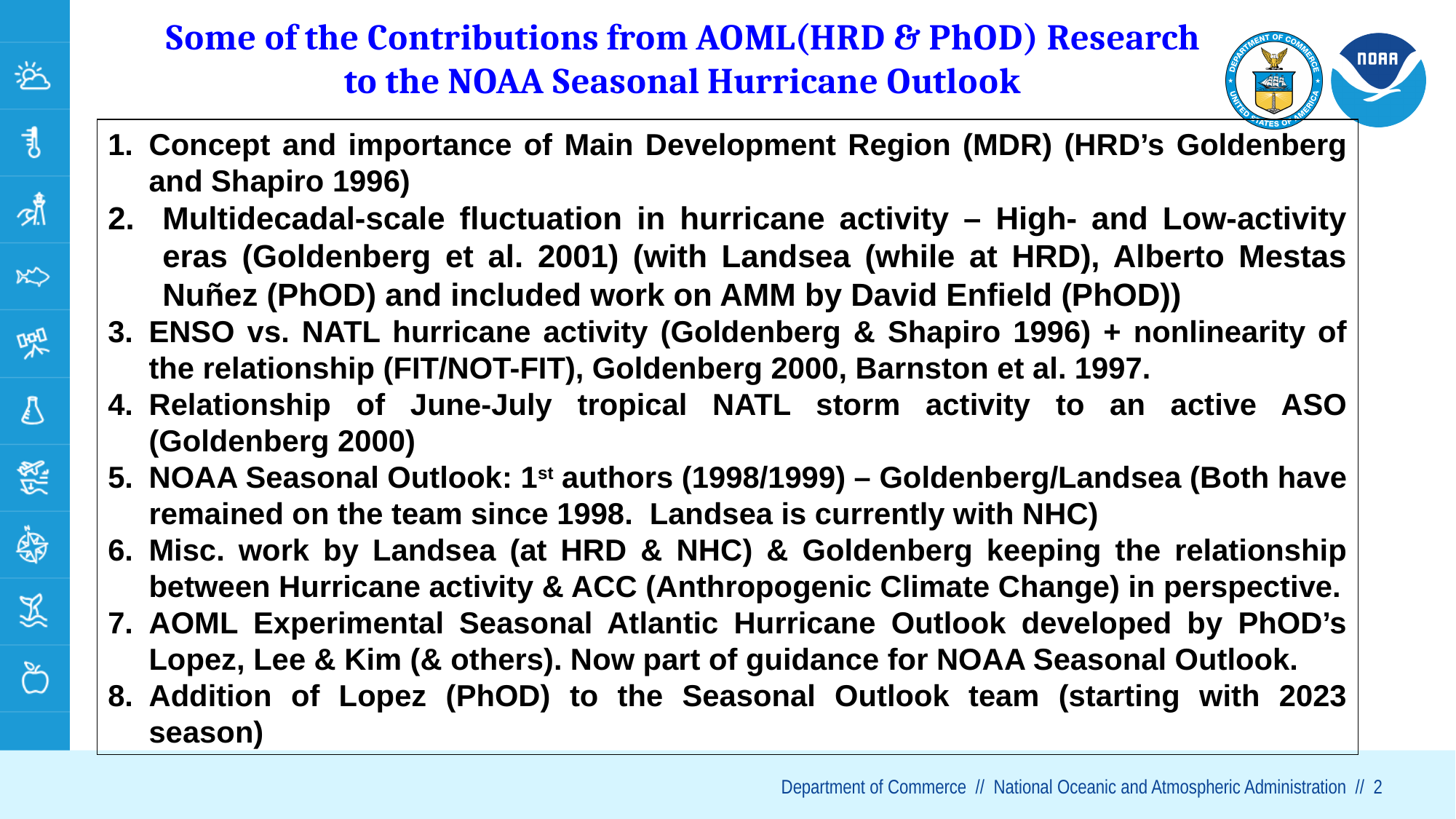

# Some of the Contributions from AOML(HRD & PhOD) Research to the NOAA Seasonal Hurricane Outlook
Concept and importance of Main Development Region (MDR) (HRD’s Goldenberg and Shapiro 1996)
Multidecadal-scale fluctuation in hurricane activity – High- and Low-activity eras (Goldenberg et al. 2001) (with Landsea (while at HRD), Alberto Mestas Nuñez (PhOD) and included work on AMM by David Enfield (PhOD))
ENSO vs. NATL hurricane activity (Goldenberg & Shapiro 1996) + nonlinearity of the relationship (FIT/NOT-FIT), Goldenberg 2000, Barnston et al. 1997.
Relationship of June-July tropical NATL storm activity to an active ASO (Goldenberg 2000)
NOAA Seasonal Outlook: 1st authors (1998/1999) – Goldenberg/Landsea (Both have remained on the team since 1998.  Landsea is currently with NHC)
Misc. work by Landsea (at HRD & NHC) & Goldenberg keeping the relationship between Hurricane activity & ACC (Anthropogenic Climate Change) in perspective.
AOML Experimental Seasonal Atlantic Hurricane Outlook developed by PhOD’s Lopez, Lee & Kim (& others). Now part of guidance for NOAA Seasonal Outlook.
Addition of Lopez (PhOD) to the Seasonal Outlook team (starting with 2023 season)